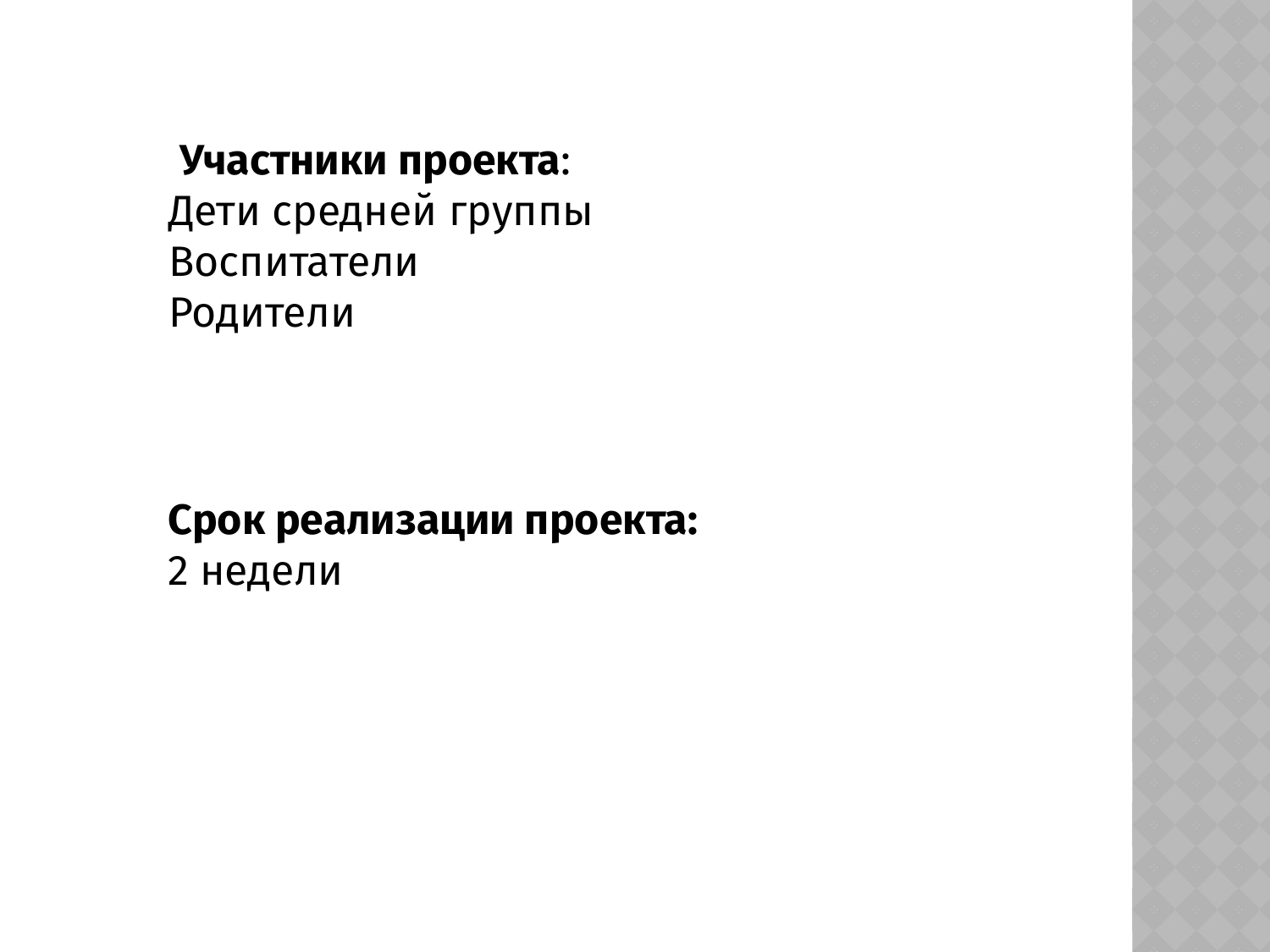

Участники проекта:
Дети средней группы
Воспитатели
Родители
Срок реализации проекта:
2 недели